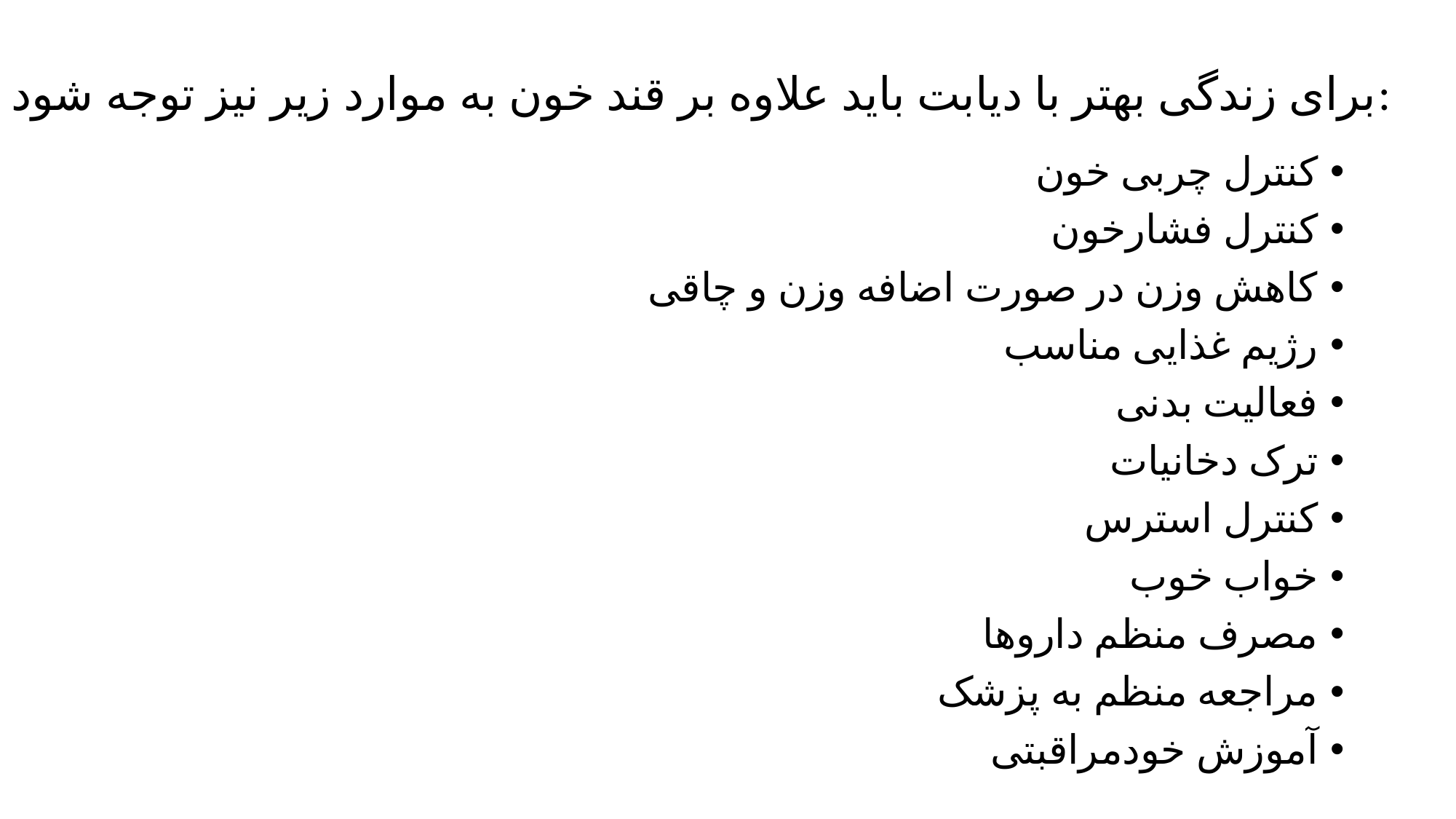

# برای زندگی بهتر با دیابت باید علاوه بر قند خون به موارد زیر نیز توجه شود:
کنترل چربی خون
کنترل فشارخون
کاهش وزن در صورت اضافه وزن و چاقی
رژیم غذایی مناسب
فعالیت بدنی
ترک دخانیات
کنترل استرس
خواب خوب
مصرف منظم داروها
مراجعه منظم به پزشک
آموزش خودمراقبتی